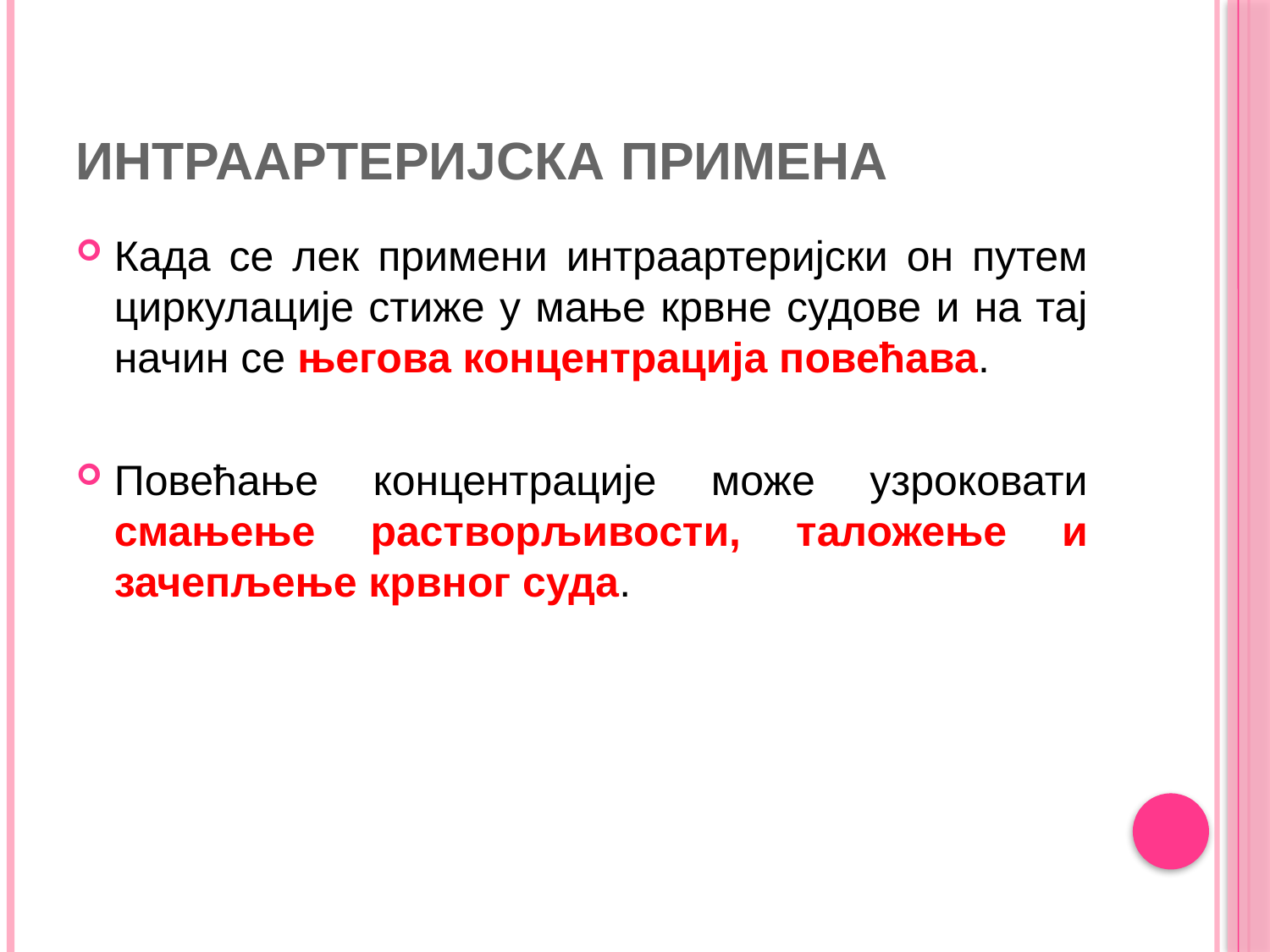

# Интраартеријска примена
Када се лек примени интраартеријски он путем циркулације стиже у мање крвне судове и на тај начин се његова концентрација повећава.

Повећање концентрације може узроковати смањење растворљивости, таложење и зачепљење крвног суда.